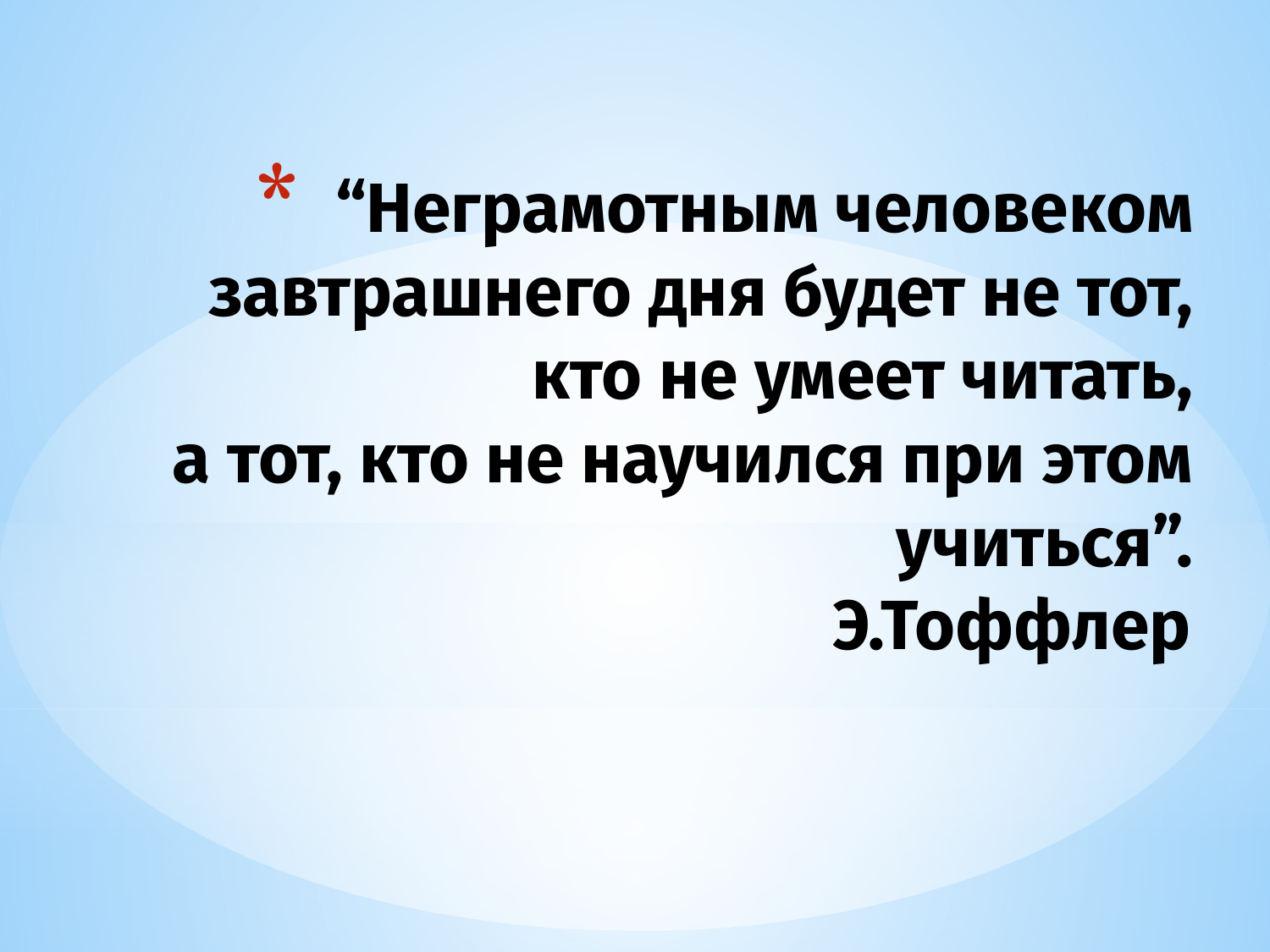

# “Неграмотным человеком завтрашнего дня будет не тот, кто не умеет читать, а тот, кто не научился при этом учиться”. Э.Тоффлер